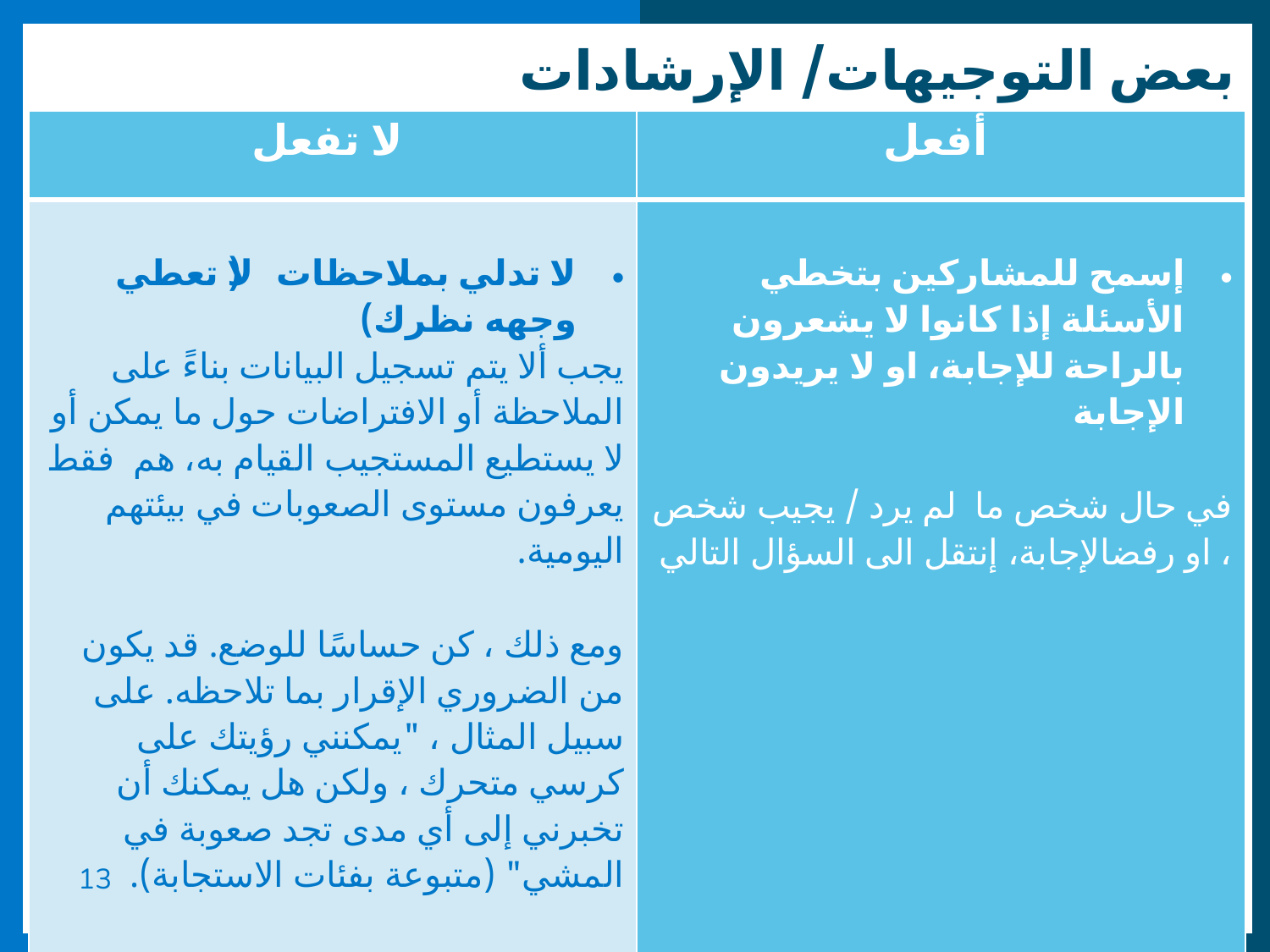

# بعض التوجيهات/ الإرشادات
| لا تفعل | أفعل |
| --- | --- |
| لا تدلي بملاحظات (لا تعطي وجهه نظرك) يجب ألا يتم تسجيل البيانات بناءً على الملاحظة أو الافتراضات حول ما يمكن أو لا يستطيع المستجيب القيام به، هم فقط يعرفون مستوى الصعوبات في بيئتهم اليومية. ومع ذلك ، كن حساسًا للوضع. قد يكون من الضروري الإقرار بما تلاحظه. على سبيل المثال ، "يمكنني رؤيتك على كرسي متحرك ، ولكن هل يمكنك أن تخبرني إلى أي مدى تجد صعوبة في المشي" (متبوعة بفئات الاستجابة). | إسمح للمشاركين بتخطي الأسئلة إذا كانوا لا يشعرون بالراحة للإجابة، او لا يريدون الإجابة في حال شخص ما لم يرد / يجيب شخص ، او رفضالإجابة، إنتقل الى السؤال التالي |
13